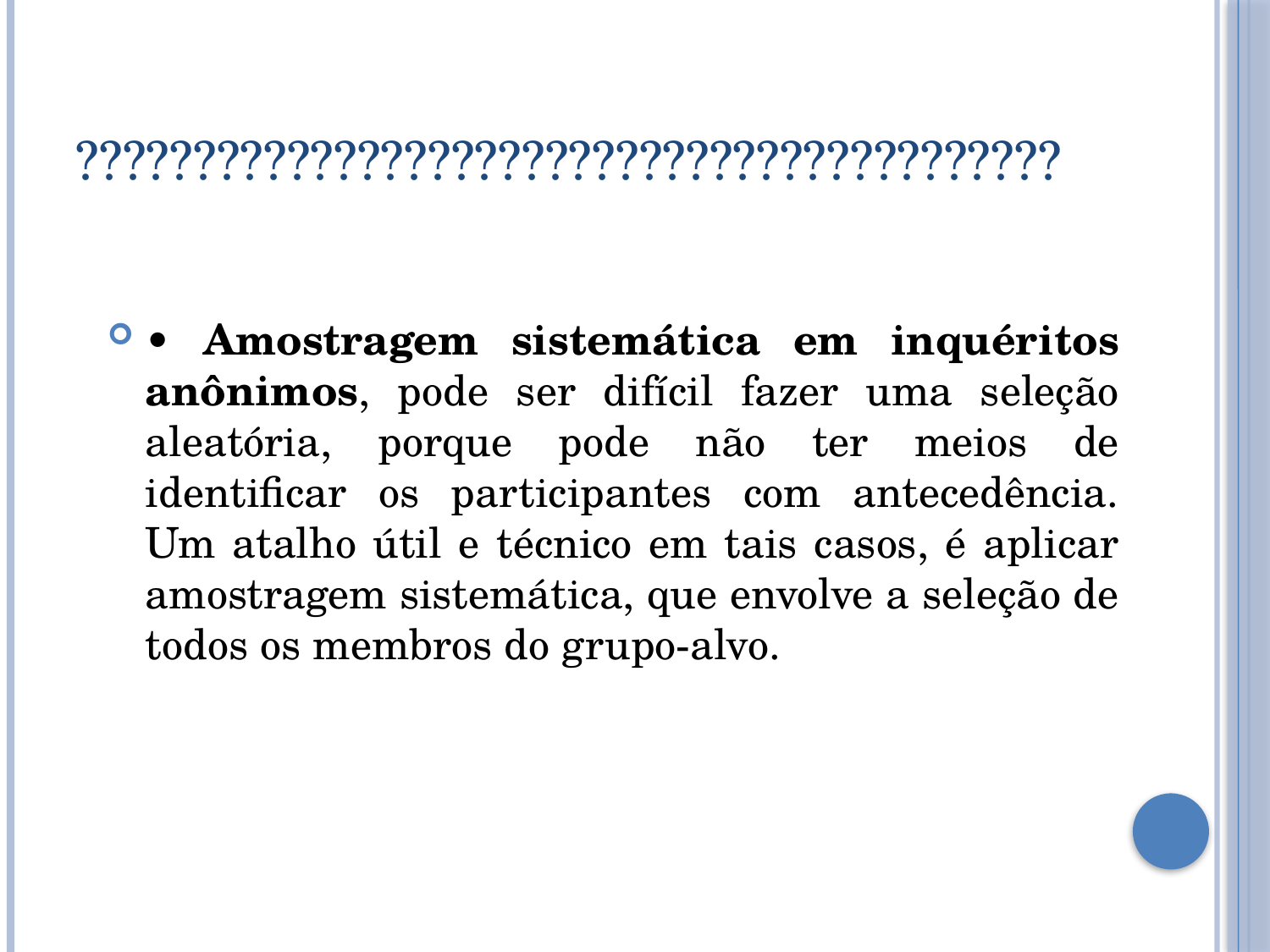

# ??????????????????????????????????????????
• Amostragem sistemática em inquéritos anônimos, pode ser difícil fazer uma seleção aleatória, porque pode não ter meios de identificar os participantes com antecedência. Um atalho útil e técnico em tais casos, é aplicar amostragem sistemática, que envolve a seleção de todos os membros do grupo-alvo.